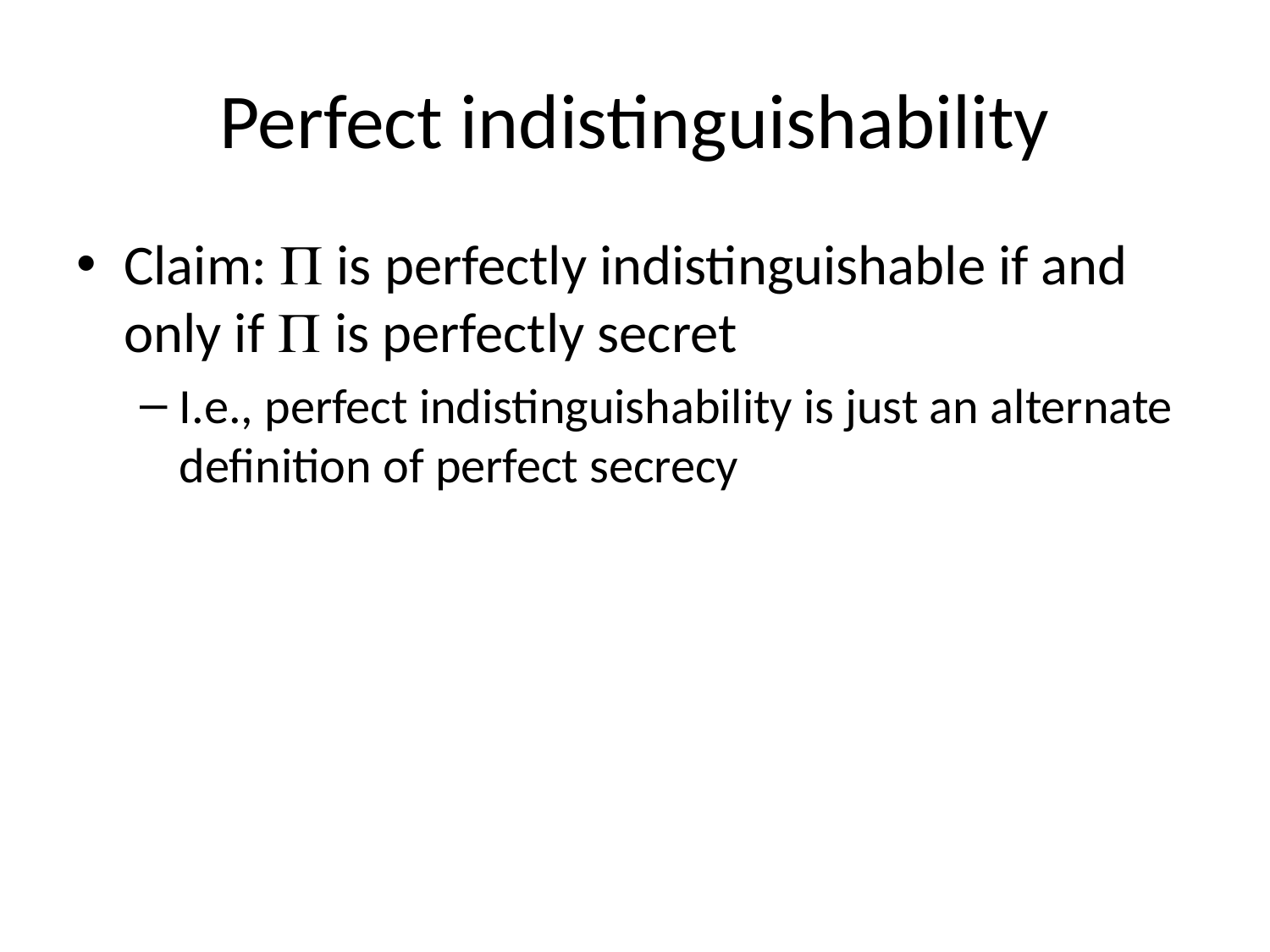

# Perfect indistinguishability
Claim: Π is perfectly indistinguishable if and only if Π is perfectly secret
I.e., perfect indistinguishability is just an alternate definition of perfect secrecy